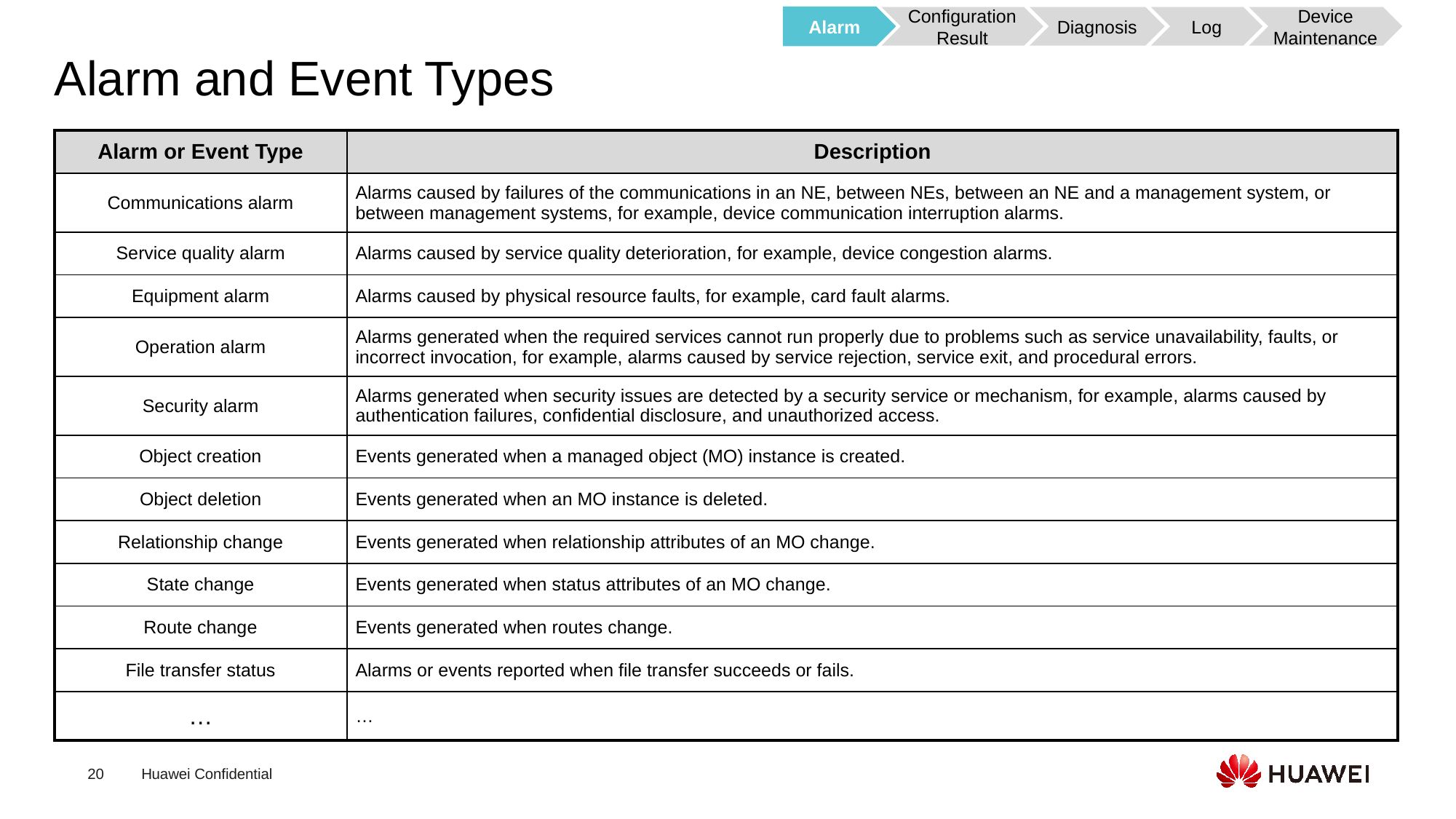

Alarm
Configuration Result
Diagnosis
Log
Device Maintenance
# Alarm and Event Types
| Alarm or Event Type | Description |
| --- | --- |
| Communications alarm | Alarms caused by failures of the communications in an NE, between NEs, between an NE and a management system, or between management systems, for example, device communication interruption alarms. |
| Service quality alarm | Alarms caused by service quality deterioration, for example, device congestion alarms. |
| Equipment alarm | Alarms caused by physical resource faults, for example, card fault alarms. |
| Operation alarm | Alarms generated when the required services cannot run properly due to problems such as service unavailability, faults, or incorrect invocation, for example, alarms caused by service rejection, service exit, and procedural errors. |
| Security alarm | Alarms generated when security issues are detected by a security service or mechanism, for example, alarms caused by authentication failures, confidential disclosure, and unauthorized access. |
| Object creation | Events generated when a managed object (MO) instance is created. |
| Object deletion | Events generated when an MO instance is deleted. |
| Relationship change | Events generated when relationship attributes of an MO change. |
| State change | Events generated when status attributes of an MO change. |
| Route change | Events generated when routes change. |
| File transfer status | Alarms or events reported when file transfer succeeds or fails. |
| … | … |